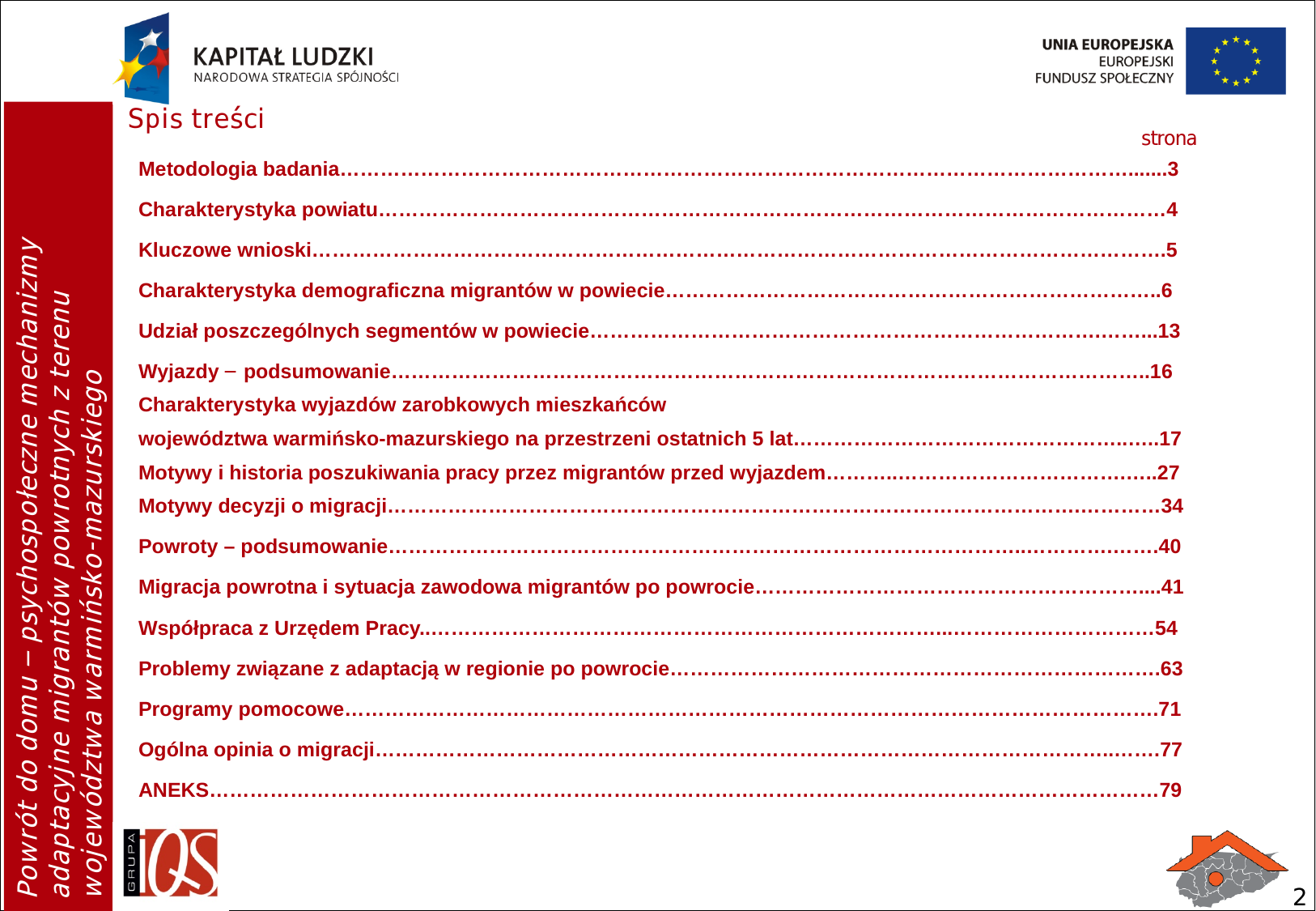

# Spis treści
strona

Metodologia badania……………………………………………………………………………………………………….......3
Charakterystyka powiatu………………………………………………………………………………………………………4
Kluczowe wnioski……………………………………………………………………………………………………………….5
Charakterystyka demograficzna migrantów w powiecie………………………………………………………………..6
Udział poszczególnych segmentów w powiecie………………………………………………………………….……...13
Wyjazdy – podsumowanie…………………………………………………………………………………………………..16
Charakterystyka wyjazdów zarobkowych mieszkańców
województwa warmińsko-mazurskiego na przestrzeni ostatnich 5 lat…………………………………………..…..17
Motywy i historia poszukiwania pracy przez migrantów przed wyjazdem………..…………………………….…..27
Motywy decyzji o migracji………………………………………………………………………………………….…………34
Powroty – podsumowanie…………………………………………………………………………………..………….…….40
Migracja powrotna i sytuacja zawodowa migrantów po powrocie…………………………………………………....41
Współpraca z Urzędem Pracy..…………………………………………………………………...…………………………54
Problemy związane z adaptacją w regionie po powrocie……………………………………………………………….63
Programy pomocowe………………………………………………………………………………………………………….71
Ogólna opinia o migracji………………………………………………………………………………………………..…….77
ANEKS……………………………………………………………………………………………………………………………79
2